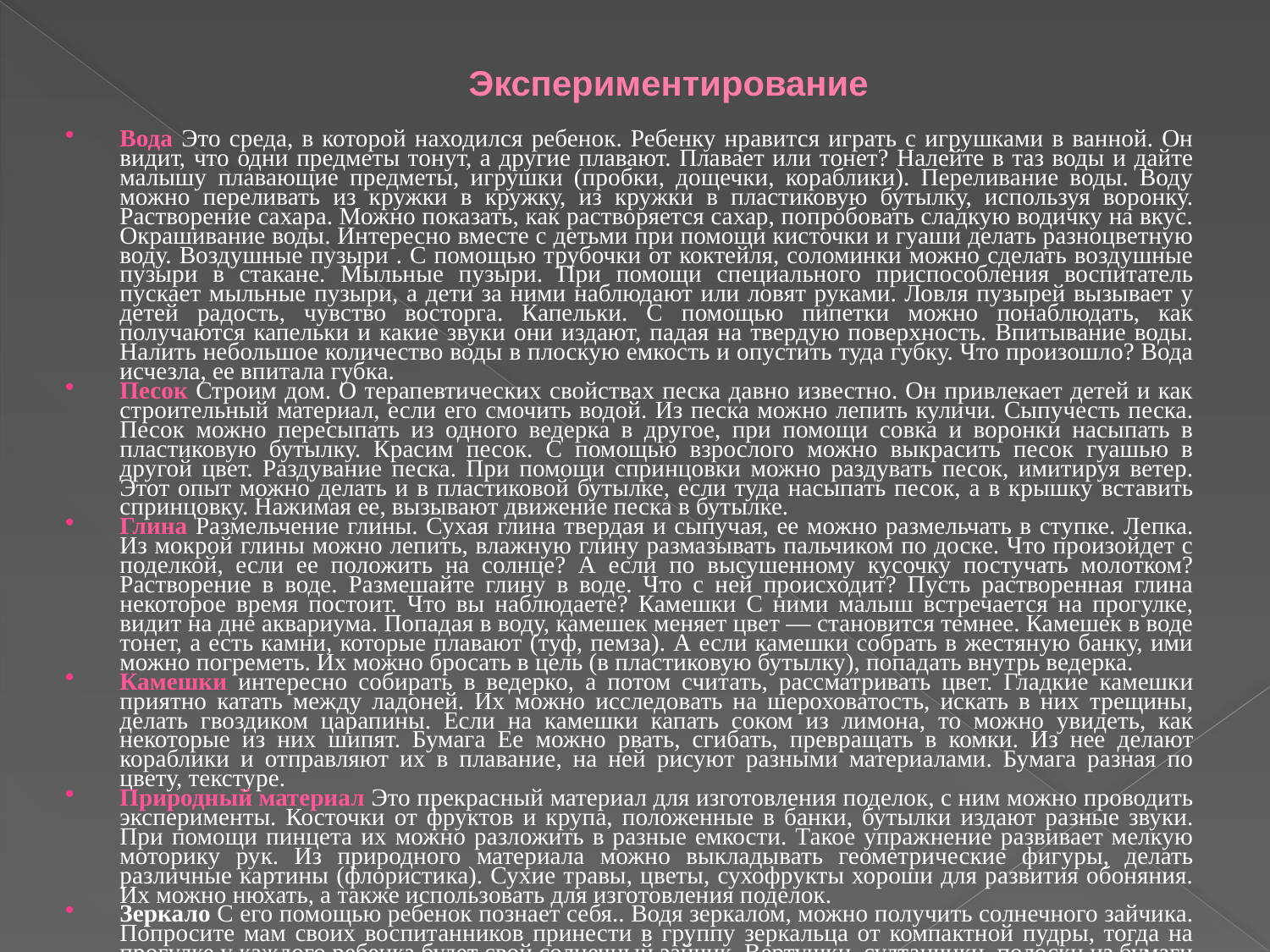

# Экспериментирование
Вода Это среда, в которой находился ребенок. Ребенку нравится играть с игрушками в ванной. Он видит, что одни предметы тонут, а другие плавают. Плавает или тонет? Налейте в таз воды и дайте малышу плавающие предметы, игрушки (пробки, дощечки, кораблики). Переливание воды. Воду можно переливать из кружки в кружку, из кружки в пластиковую бутылку, используя воронку. Растворение сахара. Можно показать, как растворяется сахар, попробовать сладкую водичку на вкус. Окрашивание воды. Интересно вместе с детьми при помощи кисточки и гуаши делать разноцветную воду. Воздушные пузыри . С помощью трубочки от коктейля, соломинки можно сделать воздушные пузыри в стакане. Мыльные пузыри. При помощи специального приспособления воспитатель пускает мыльные пузыри, а дети за ними наблюдают или ловят руками. Ловля пузырей вызывает у детей радость, чувство восторга. Капельки. С помощью пипетки можно понаблюдать, как получаются капельки и какие звуки они издают, падая на твердую поверхность. Впитывание воды. Налить небольшое количество воды в плоскую емкость и опустить туда губку. Что произошло? Вода исчезла, ее впитала губка.
Песок Строим дом. О терапевтических свойствах песка давно известно. Он привлекает детей и как строительный материал, если его смочить водой. Из песка можно лепить куличи. Сыпучесть песка. Песок можно пересыпать из одного ведерка в другое, при помощи совка и воронки насыпать в пластиковую бутылку. Красим песок. С помощью взрослого можно выкрасить песок гуашью в другой цвет. Раздувание песка. При помощи спринцовки можно раздувать песок, имитируя ветер. Этот опыт можно делать и в пластиковой бутылке, если туда насыпать песок, а в крышку вставить спринцовку. Нажимая ее, вызывают движение песка в бутылке.
Глина Размельчение глины. Сухая глина твердая и сыпучая, ее можно размельчать в ступке. Лепка. Из мокрой глины можно лепить, влажную глину размазывать пальчиком по доске. Что произойдет с поделкой, если ее положить на солнце? А если по высушенному кусочку постучать молотком? Растворение в воде. Размешайте глину в воде. Что с ней происходит? Пусть растворенная глина некоторое время постоит. Что вы наблюдаете? Камешки С ними малыш встречается на прогулке, видит на дне аквариума. Попадая в воду, камешек меняет цвет — становится темнее. Камешек в воде тонет, а есть камни, которые плавают (туф, пемза). А если камешки собрать в жестяную банку, ими можно погреметь. Их можно бросать в цель (в пластиковую бутылку), попадать внутрь ведерка.
Камешки интересно собирать в ведерко, а потом считать, рассматривать цвет. Гладкие камешки приятно катать между ладоней. Их можно исследовать на шероховатость, искать в них трещины, делать гвоздиком царапины. Если на камешки капать соком из лимона, то можно увидеть, как некоторые из них шипят. Бумага Ее можно рвать, сгибать, превращать в комки. Из нее делают кораблики и отправляют их в плавание, на ней рисуют разными материалами. Бумага разная по цвету, текстуре.
Природный материал Это прекрасный материал для изготовления поделок, с ним можно проводить эксперименты. Косточки от фруктов и крупа, положенные в банки, бутылки издают разные звуки. При помощи пинцета их можно разложить в разные емкости. Такое упражнение развивает мелкую моторику рук. Из природного материала можно выкладывать геометрические фигуры, делать различные картины (флористика). Сухие травы, цветы, сухофрукты хороши для развития обоняния. Их можно нюхать, а также использовать для изготовления поделок.
Зеркало С его помощью ребенок познает себя.. Водя зеркалом, можно получить солнечного зайчика. Попросите мам своих воспитанников принести в группу зеркальца от компактной пудры, тогда на прогулке у каждого ребенка будет свой солнечный зайчик. Вертушки, султанчики, полоски из бумаги Эти игрушки помогут наблюдать за направлением ветра. Некоторые из них издают звуки при трении о воздух, тогда можно будет услышать песенку ветра.